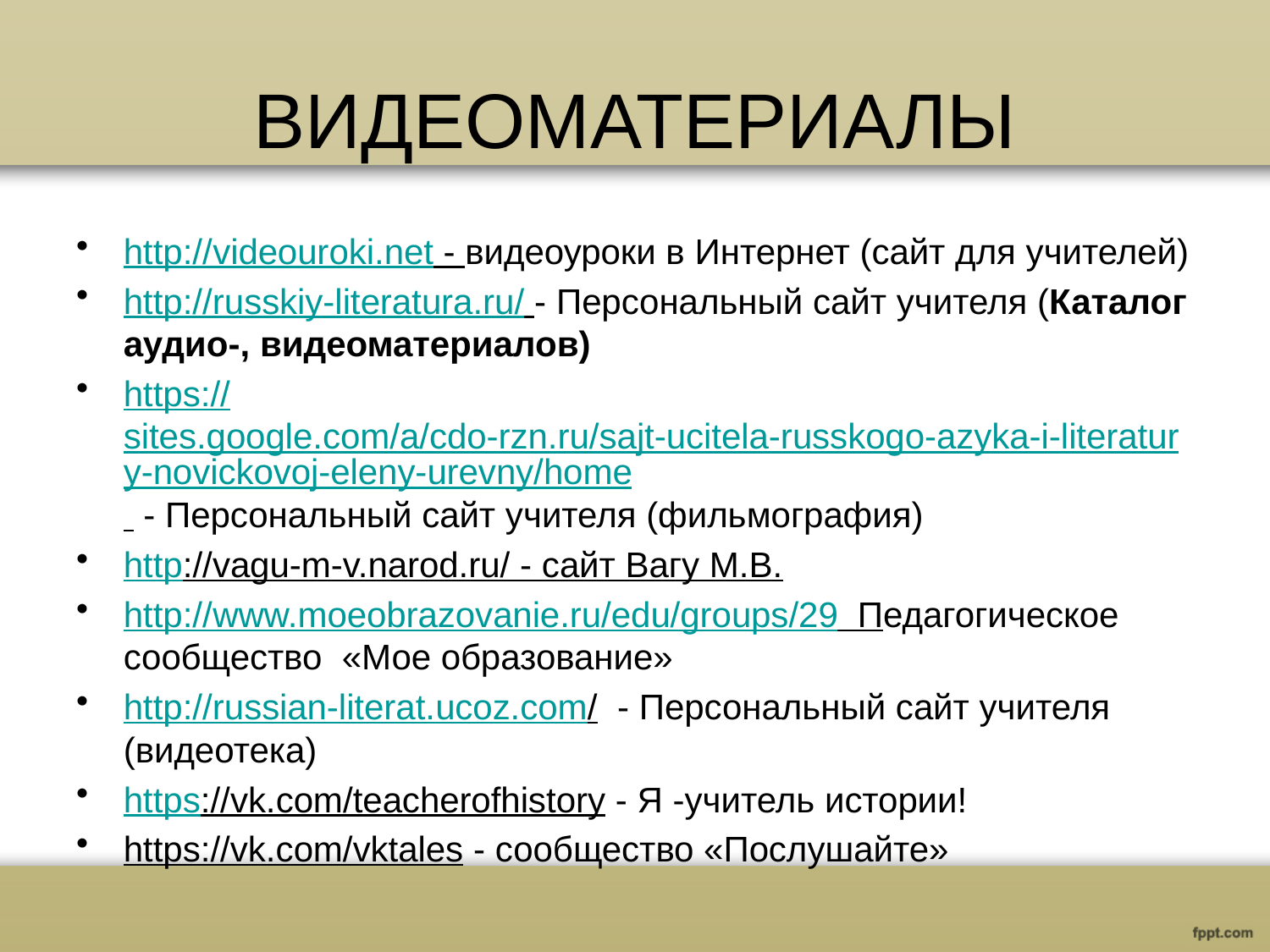

# ВИДЕОМАТЕРИАЛЫ
http://videouroki.net - видеоуроки в Интернет (сайт для учителей)
http://russkiy-literatura.ru/ - Персональный сайт учителя (Каталог аудио-, видеоматериалов)
https://sites.google.com/a/cdo-rzn.ru/sajt-ucitela-russkogo-azyka-i-literatury-novickovoj-eleny-urevny/home  - Персональный сайт учителя (фильмография)
http://vagu-m-v.narod.ru/ - сайт Вагу М.В.
http://www.moeobrazovanie.ru/edu/groups/29  Педагогическое сообщество  «Мое образование»
http://russian-literat.ucoz.com/  - Персональный сайт учителя (видеотека)
https://vk.com/teacherofhistory - Я -учитель истории!
https://vk.com/vktales - сообщество «Послушайте»